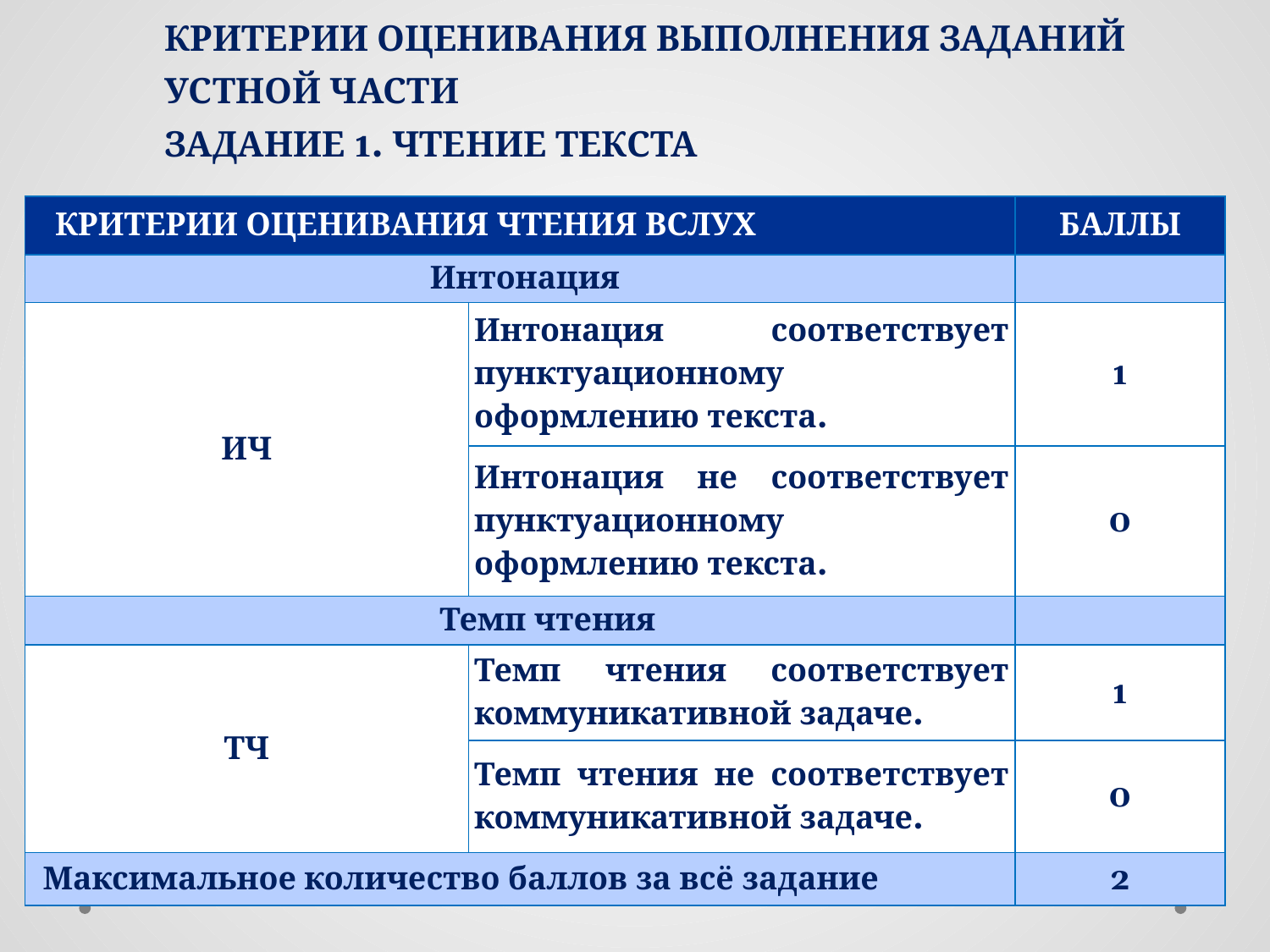

# Критерии оценивания выполнения заданий устной части Задание 1. Чтение текста
| Критерии оценивания чтения вслух |  | Баллы |
| --- | --- | --- |
| Интонация |  |  |
| ИЧ | Интонация соответствует пунктуационному оформлению текста. | 1 |
|  | Интонация не соответствует пунктуационному оформлению текста. | 0 |
| Темп чтения |  |  |
| ТЧ | Темп чтения соответствует коммуникативной задаче. | 1 |
|  | Темп чтения не соответствует коммуникативной задаче. | 0 |
| Максимальное количество баллов за всё задание |  | 2 |